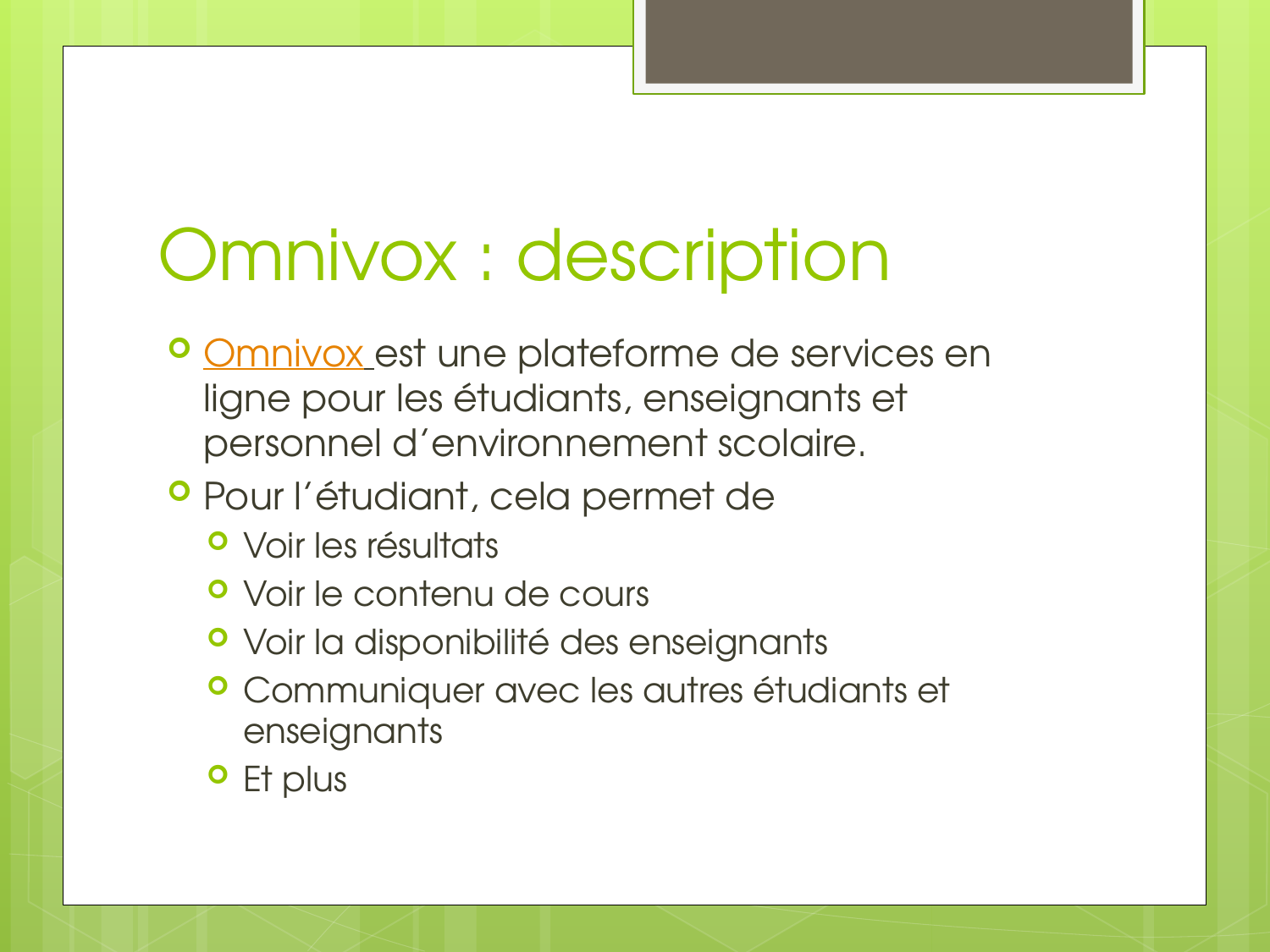

# Omnivox : description
Omnivox est une plateforme de services en ligne pour les étudiants, enseignants et personnel d’environnement scolaire.
Pour l’étudiant, cela permet de
Voir les résultats
Voir le contenu de cours
Voir la disponibilité des enseignants
Communiquer avec les autres étudiants et enseignants
Et plus